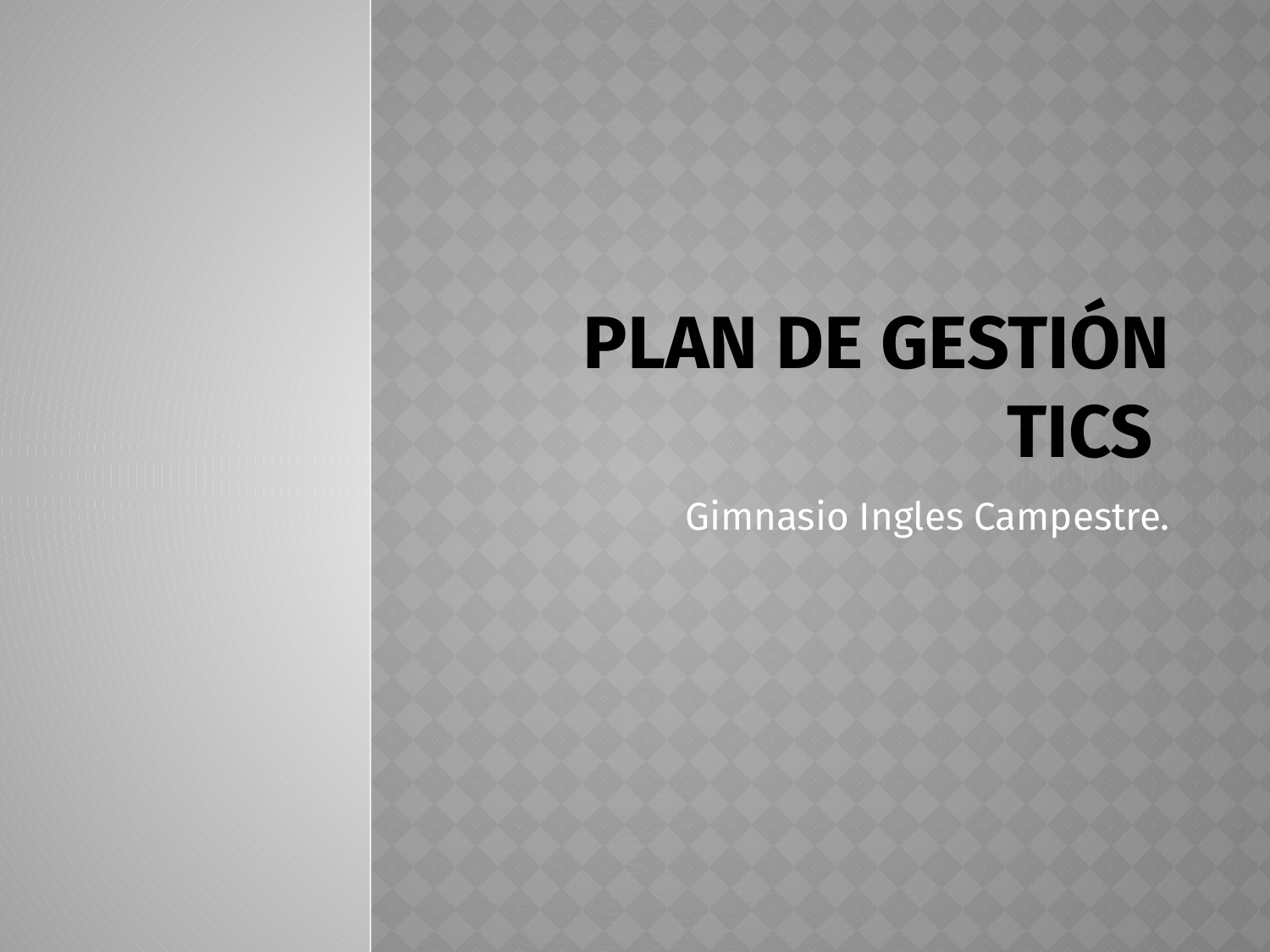

# Plan de Gestión Tics
Gimnasio Ingles Campestre.